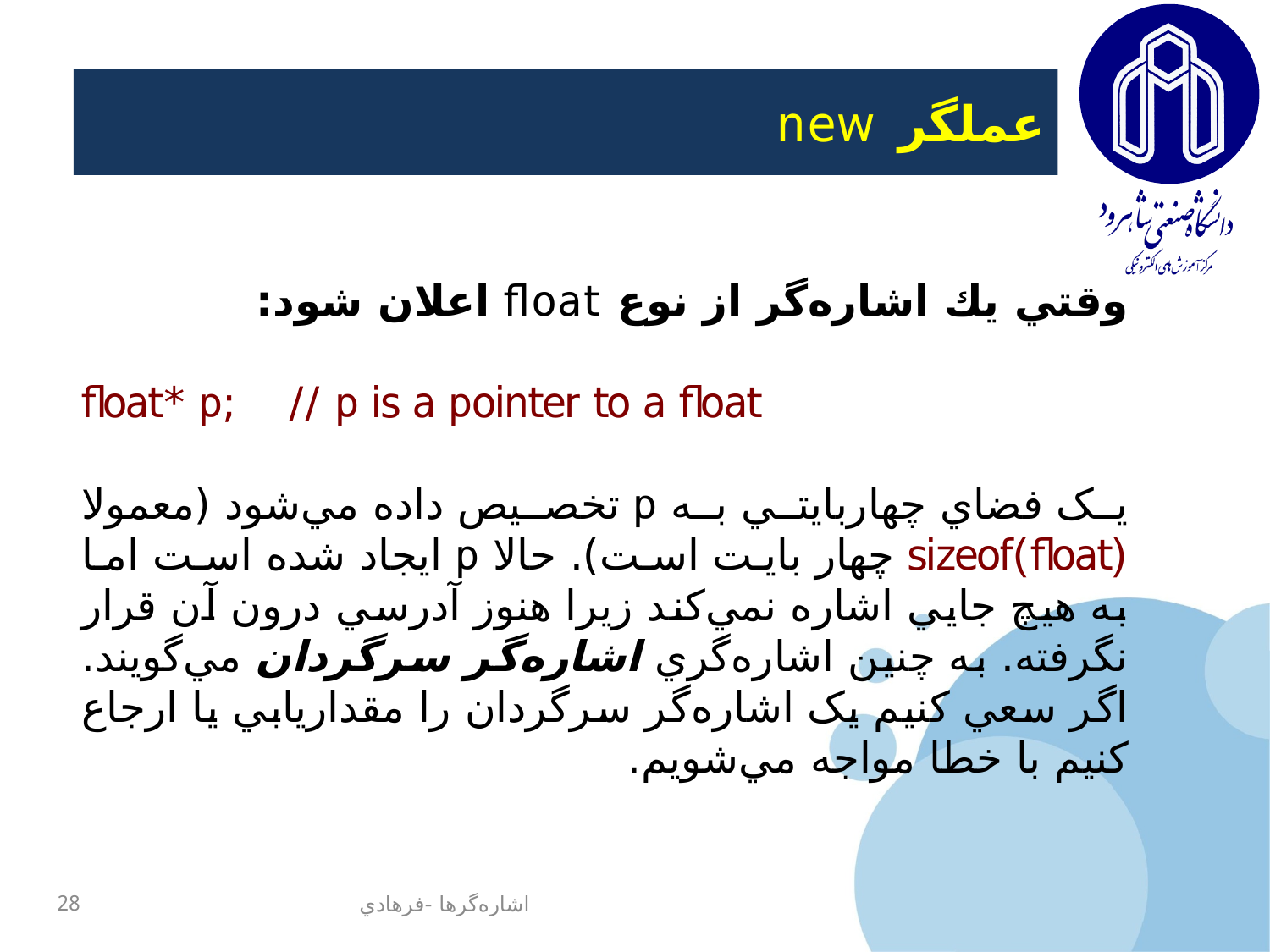

# عملگر new
وقتي‌ يك‌ اشاره‌گر از نوع float اعلان‌ شود:

float* p;    // p is a pointer to a float

يک فضاي چهاربايتي به p تخصيص داده مي‌شود (معمولا sizeof(float) چهار بايت است). حالا p ايجاد شده است اما به هيچ جايي اشاره نمي‌کند زيرا هنوز آدرسي درون آن قرار نگرفته. به چنين اشاره‌گري اشاره‌گر سرگردان مي‌گويند. اگر سعي کنيم يک اشاره‌گر سرگردان را مقداريابي يا ارجاع کنيم با خطا مواجه مي‌شويم.
28
اشاره‌گرها -فرهادي